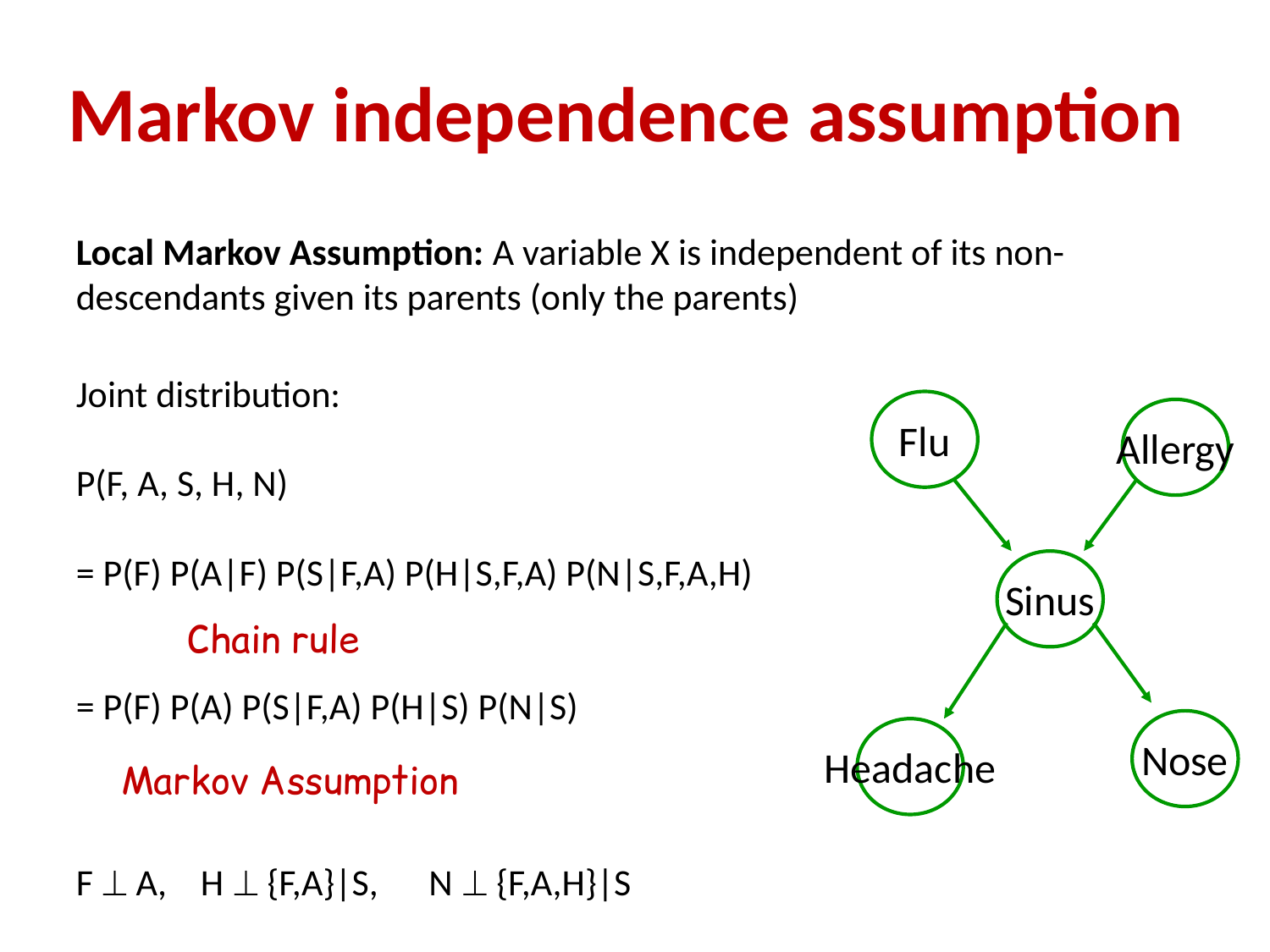

Markov independence assumption
Local Markov Assumption: A variable X is independent of its non-descendants given its parents (only the parents)

Joint distribution:

P(F, A, S, H, N)

= P(F) P(A|F) P(S|F,A) P(H|S,F,A) P(N|S,F,A,H)
			Chain rule
= P(F) P(A) P(S|F,A) P(H|S) P(N|S)
			Markov Assumption
F ⊥ A,    H ⊥ {F,A}|S,      N ⊥ {F,A,H}|S

Flu
Allergy

Sinus

Nose
Headache